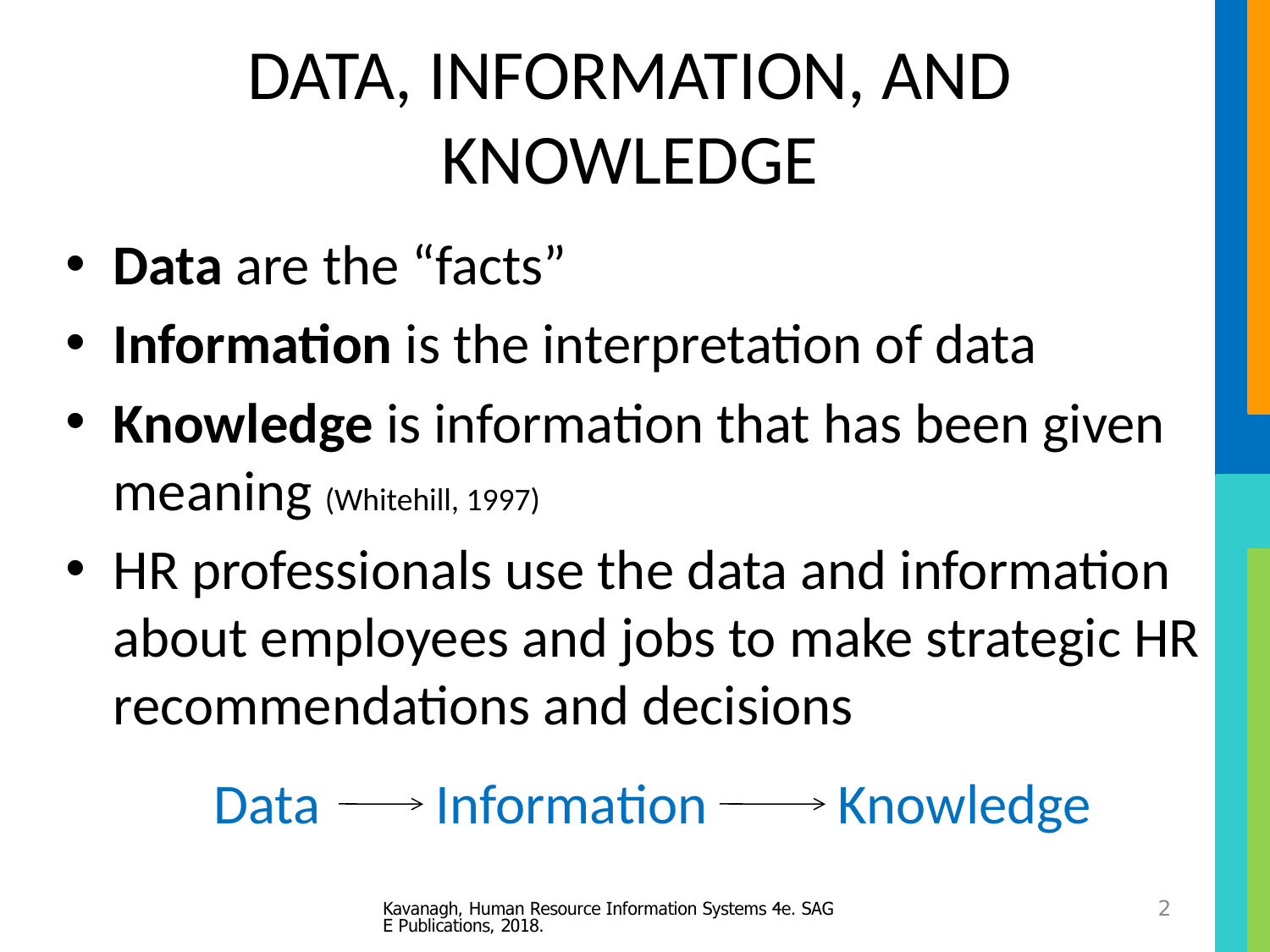

# DATA, INFORMATION, AND KNOWLEDGE
Data are the “facts”
Information is the interpretation of data
Knowledge is information that has been given meaning (Whitehill, 1997)
HR professionals use the data and information about employees and jobs to make strategic HR recommendations and decisions

Data
Information
Knowledge
Kavanagh, Human Resource Information Systems 4e. SAGE Publications, 2018.
2